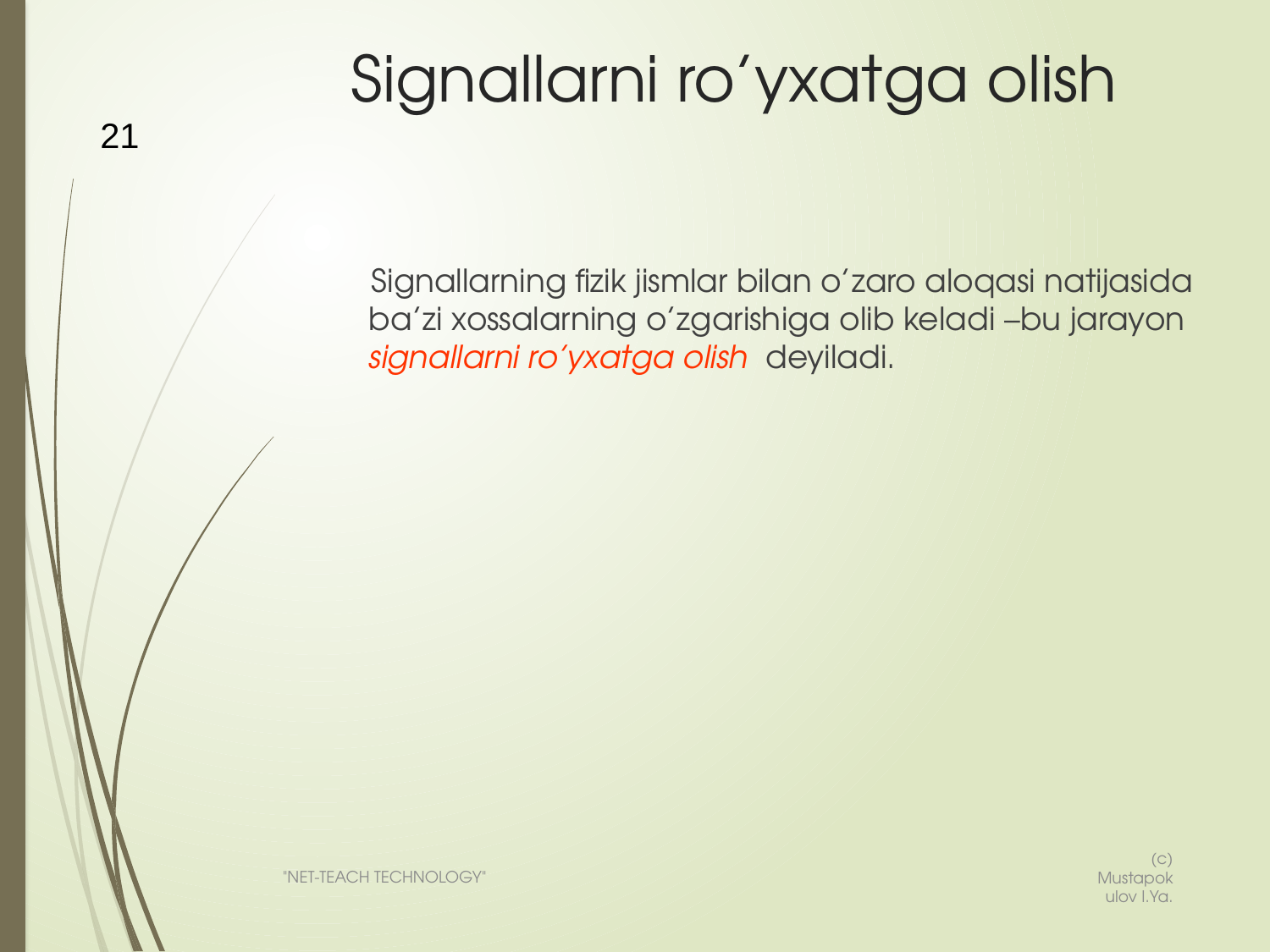

# Signallarni ro’yxatga olish
21
Signallarning fizik jismlar bilan o’zaro aloqasi natijasida ba’zi xossalarning o’zgarishiga olib keladi –bu jarayon signallarni ro’yxatga olish  deyiladi.
(c) Mustapokulov I.Ya.
"NET-TEACH TECHNOLOGY"